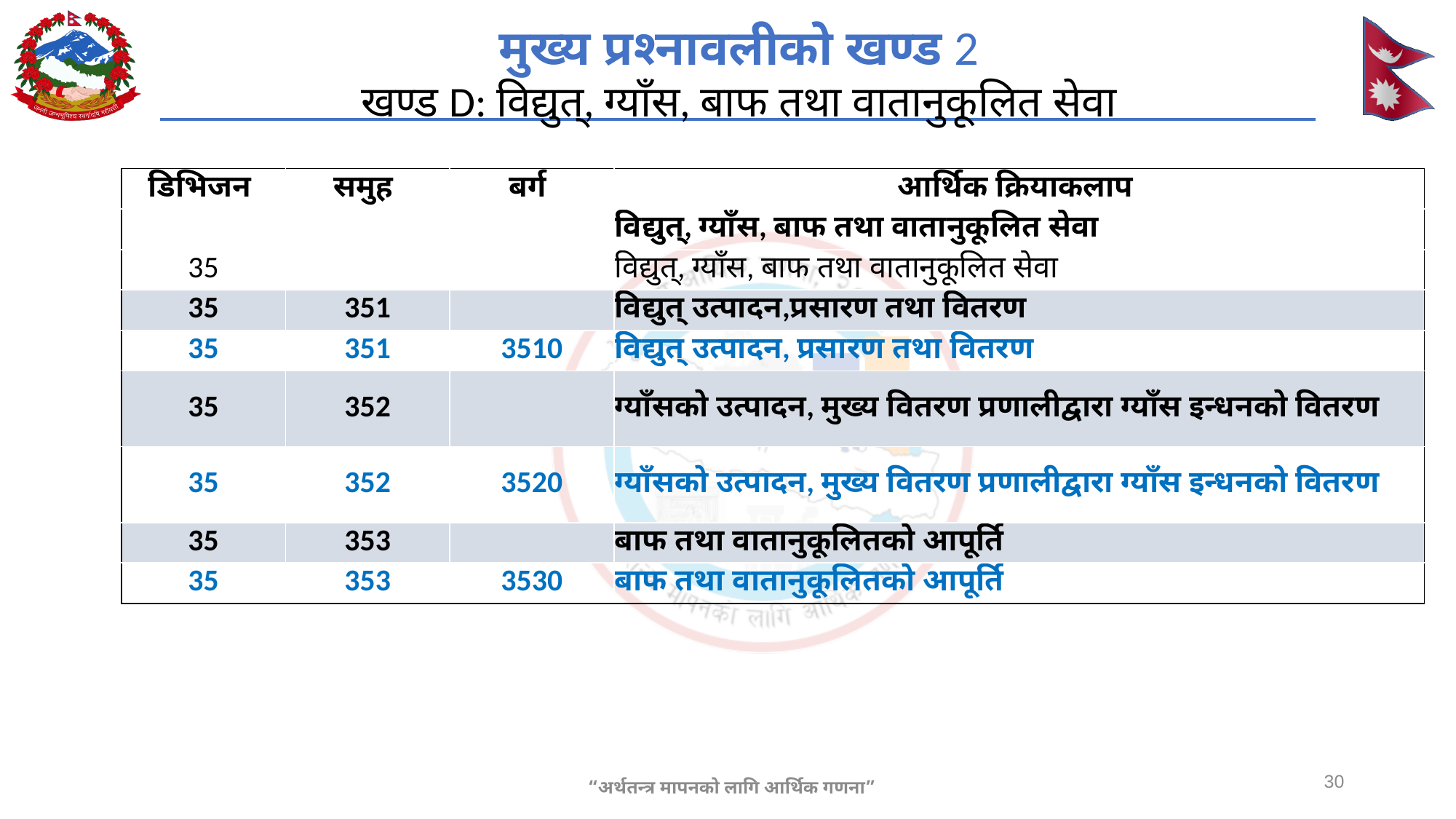

# मुख्य प्रश्नावलीको खण्ड 2 खण्ड D: विद्युत्, ग्याँस, बाफ तथा वातानुकूलित सेवा
| डिभिजन | समुह | बर्ग | आर्थिक क्रियाकलाप |
| --- | --- | --- | --- |
|  |  |  | विद्युत्, ग्याँस, बाफ तथा वातानुकूलित सेवा |
| 35 |  |  | विद्युत्, ग्याँस, बाफ तथा वातानुकूलित सेवा |
| 35 | 351 |  | विद्युत् उत्पादन,प्रसारण तथा वितरण |
| 35 | 351 | 3510 | विद्युत् उत्पादन, प्रसारण तथा वितरण |
| 35 | 352 |  | ग्याँसको उत्पादन, मुख्य वितरण प्रणालीद्वारा ग्याँस इन्धनको वितरण |
| 35 | 352 | 3520 | ग्याँसको उत्पादन, मुख्य वितरण प्रणालीद्वारा ग्याँस इन्धनको वितरण |
| 35 | 353 |  | बाफ तथा वातानुकूलितको आपूर्ति |
| 35 | 353 | 3530 | बाफ तथा वातानुकूलितको आपूर्ति |
30
“अर्थतन्त्र मापनको लागि आर्थिक गणना”